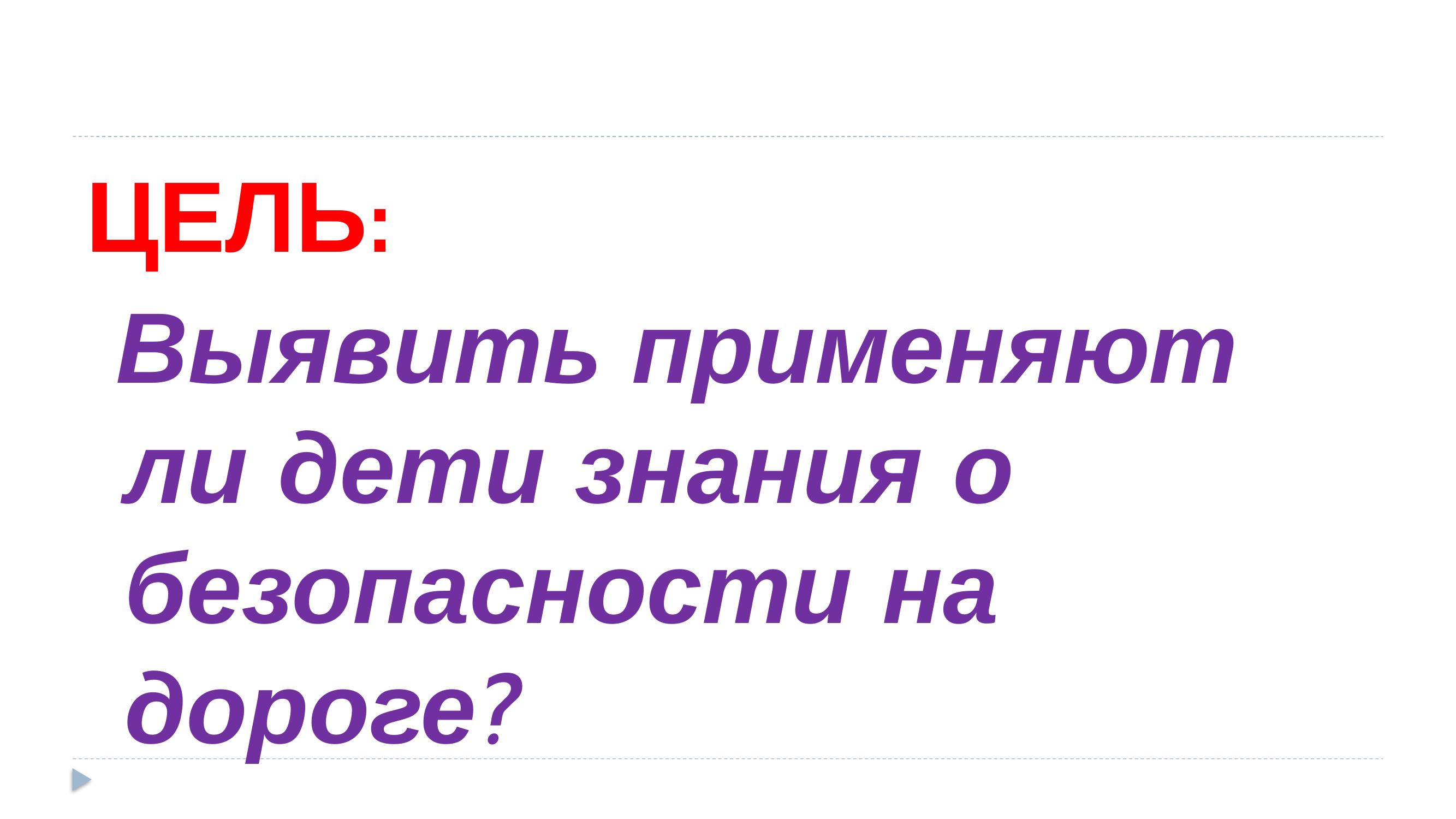

#
ЦЕЛЬ:
 Выявить применяют ли дети знания о безопасности на дороге?